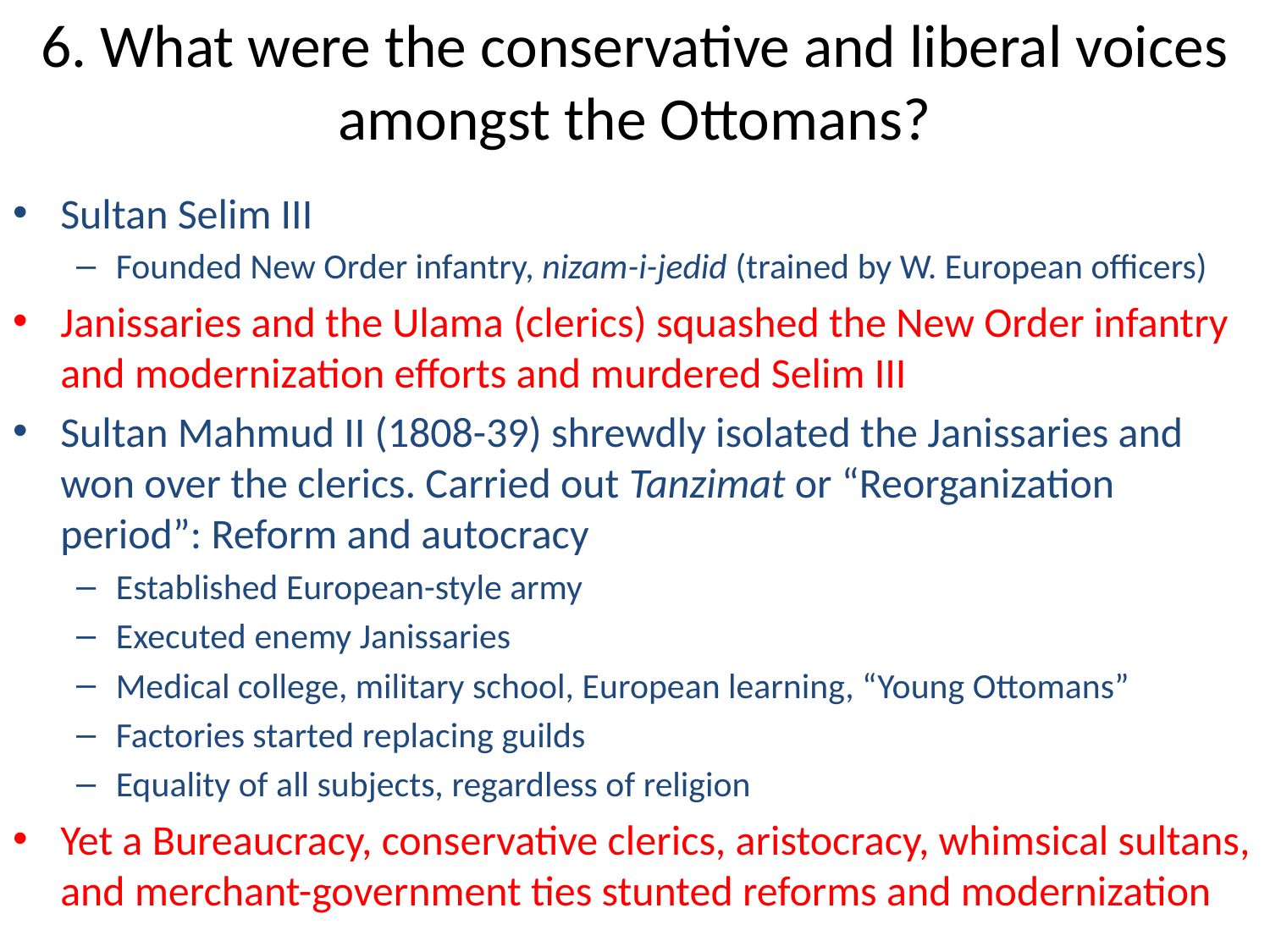

# 6. What were the conservative and liberal voices amongst the Ottomans?
Sultan Selim III
Founded New Order infantry, nizam-i-jedid (trained by W. European officers)
Janissaries and the Ulama (clerics) squashed the New Order infantry and modernization efforts and murdered Selim III
Sultan Mahmud II (1808-39) shrewdly isolated the Janissaries and won over the clerics. Carried out Tanzimat or “Reorganization period”: Reform and autocracy
Established European-style army
Executed enemy Janissaries
Medical college, military school, European learning, “Young Ottomans”
Factories started replacing guilds
Equality of all subjects, regardless of religion
Yet a Bureaucracy, conservative clerics, aristocracy, whimsical sultans, and merchant-government ties stunted reforms and modernization